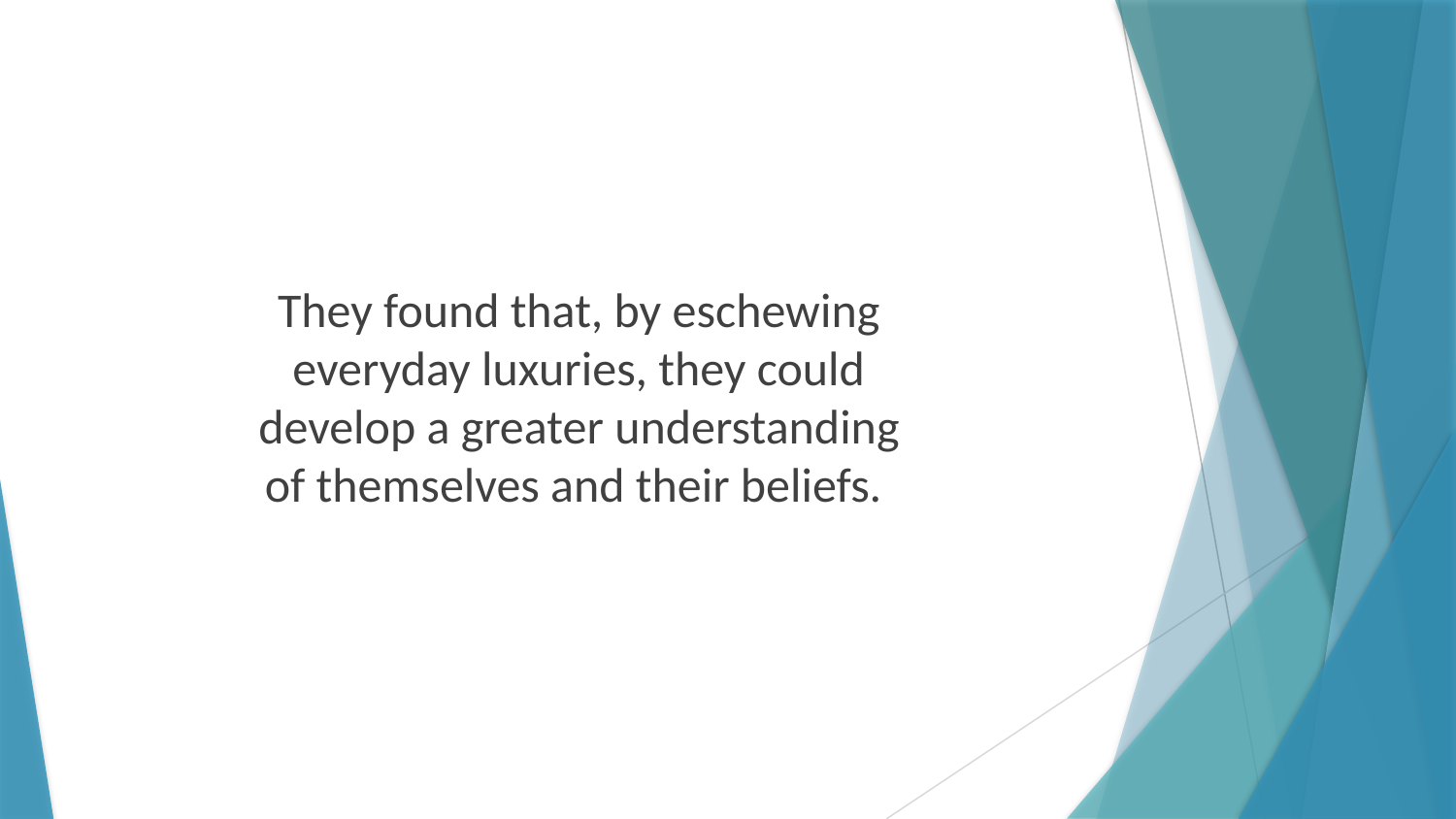

They found that, by eschewing everyday luxuries, they could develop a greater understanding of themselves and their beliefs.